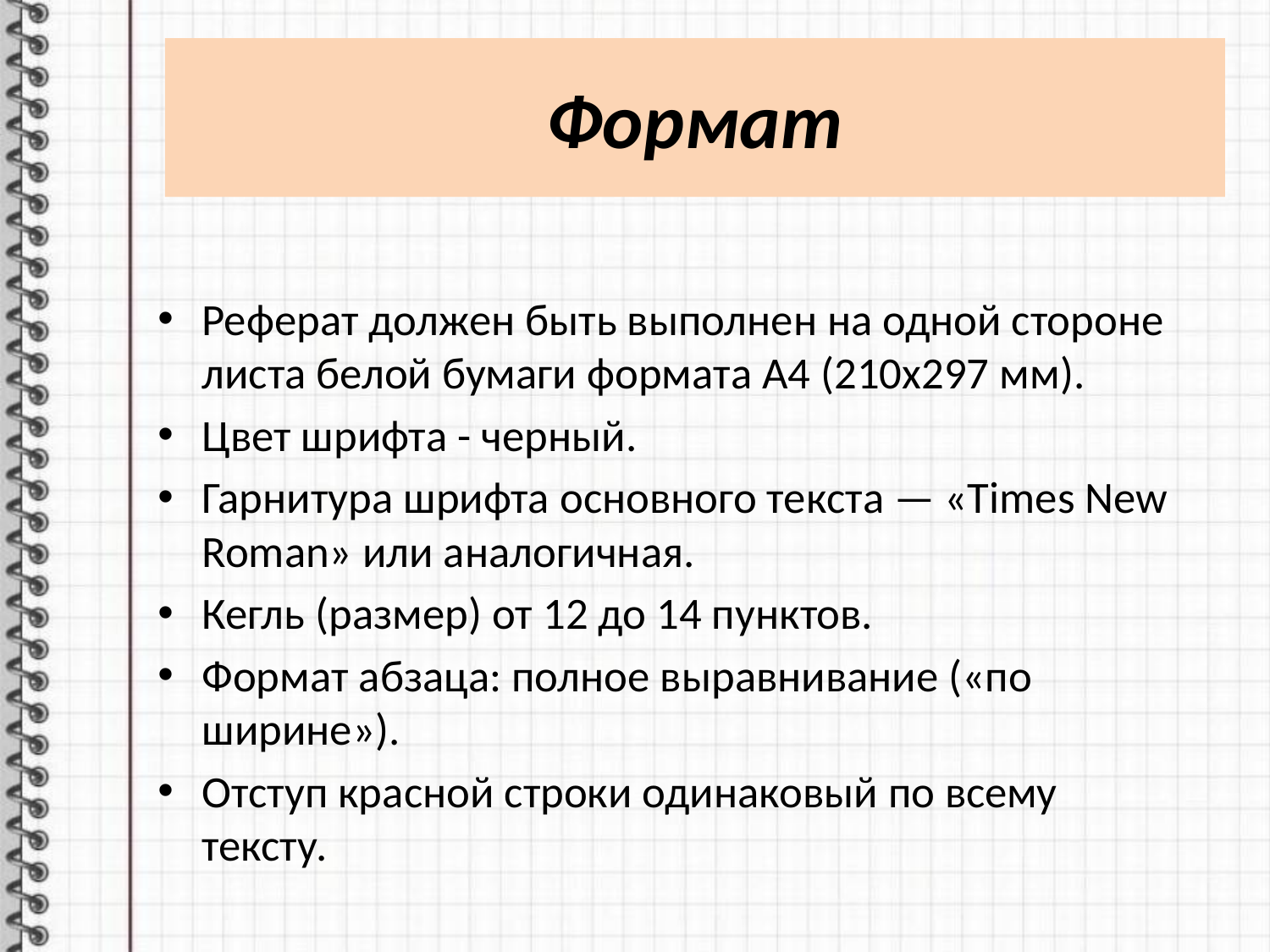

# Формат

Реферат должен быть выполнен на одной стороне листа белой бумаги формата А4 (210х297 мм).
Цвет шрифта - черный.
Гарнитура шрифта основного текста — «Times New Roman» или аналогичная.
Кегль (размер) от 12 до 14 пунктов.
Формат абзаца: полное выравнивание («по ширине»).
Отступ красной строки одинаковый по всему тексту.